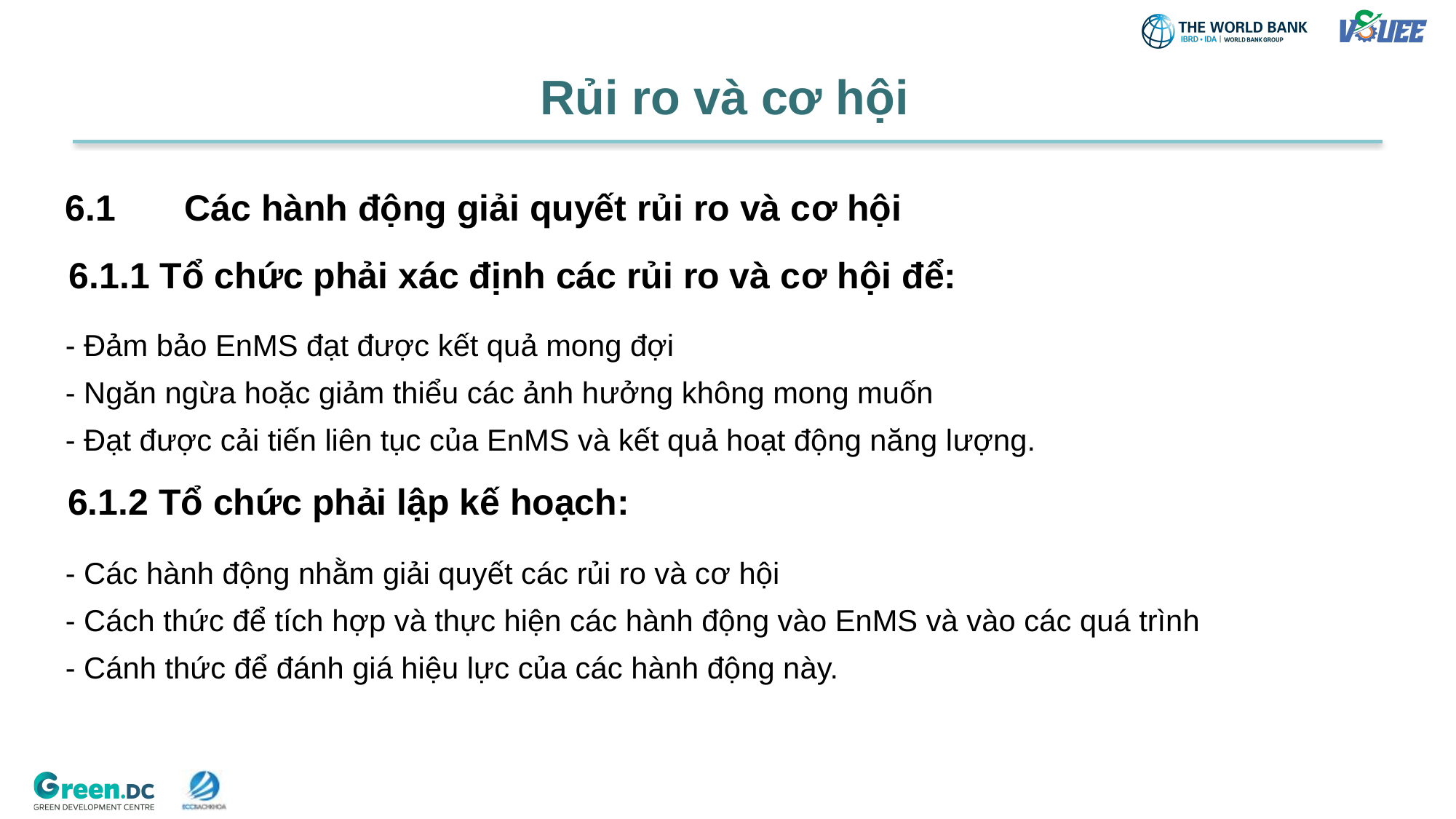

# Rủi ro và cơ hội
6.1	 Các hành động giải quyết rủi ro và cơ hội
6.1.1 Tổ chức phải xác định các rủi ro và cơ hội để:
- Đảm bảo EnMS đạt được kết quả mong đợi
- Ngăn ngừa hoặc giảm thiểu các ảnh hưởng không mong muốn
- Đạt được cải tiến liên tục của EnMS và kết quả hoạt động năng lượng.
6.1.2 Tổ chức phải lập kế hoạch:
- Các hành động nhằm giải quyết các rủi ro và cơ hội
- Cách thức để tích hợp và thực hiện các hành động vào EnMS và vào các quá trình
- Cánh thức để đánh giá hiệu lực của các hành động này.